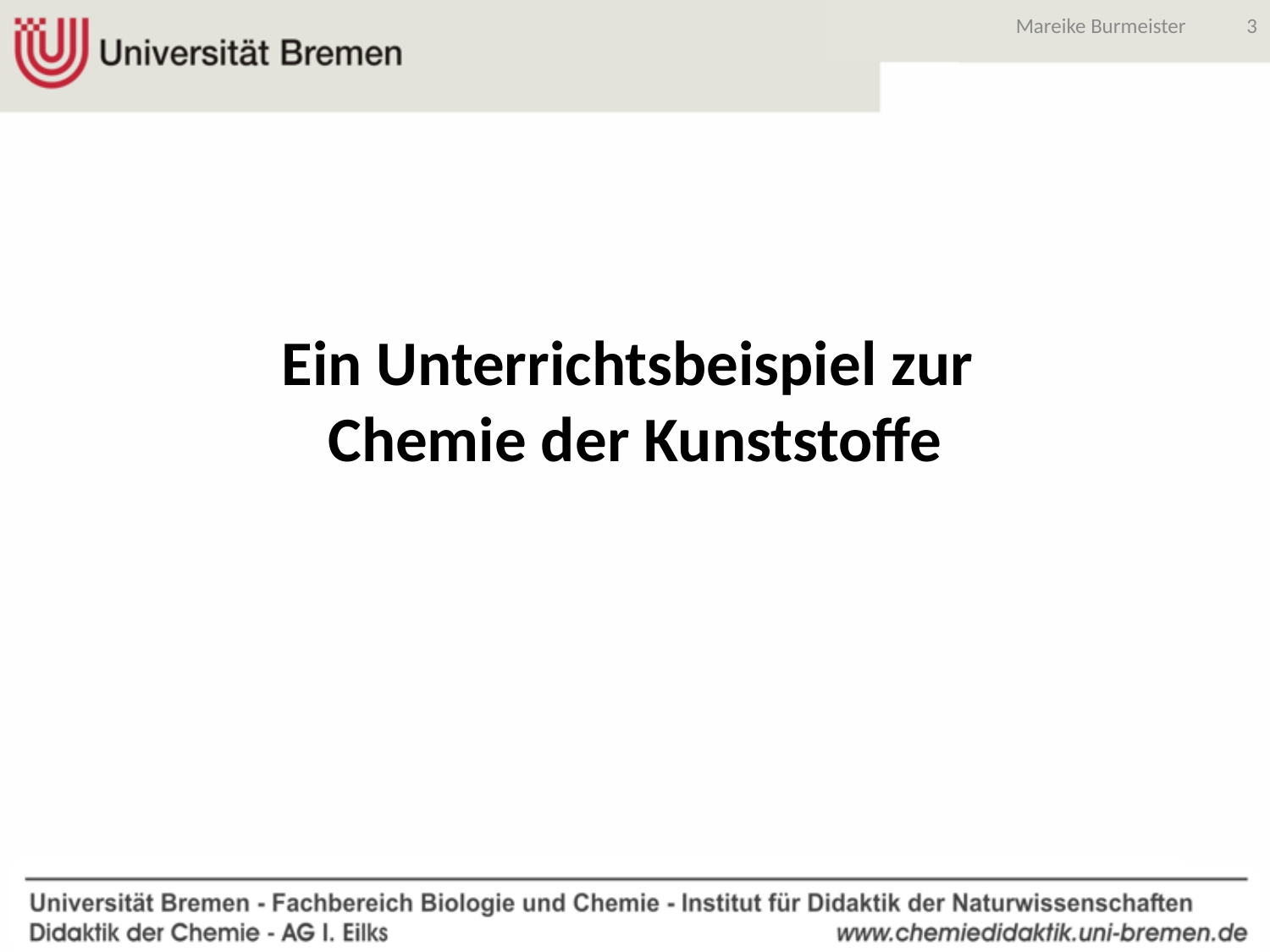

3
Mareike Burmeister
# Ein Unterrichtsbeispiel zur Chemie der Kunststoffe